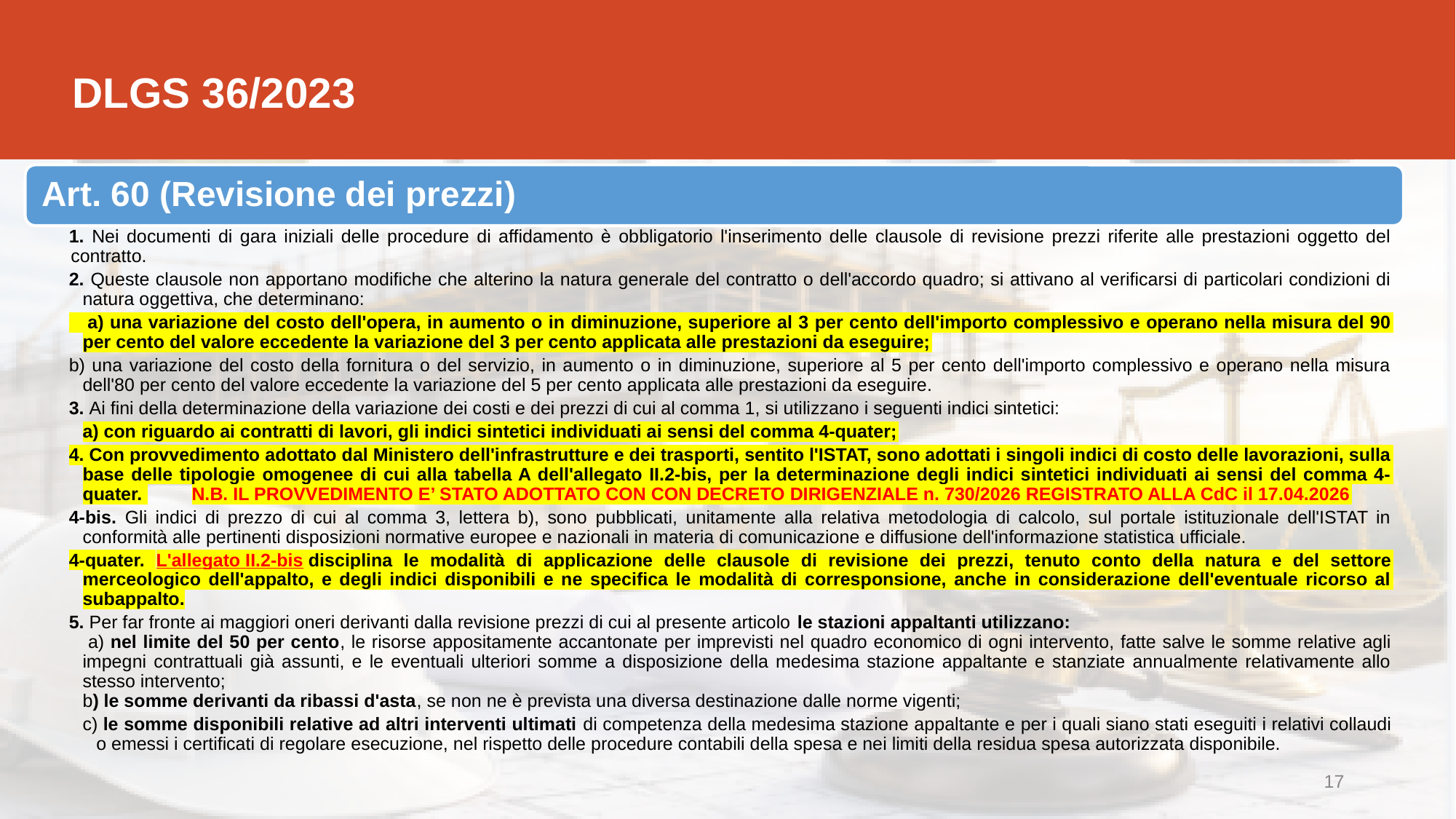

# DLGS 36/2023

Art. 60 (Revisione dei prezzi)
1. Nei documenti di gara iniziali delle procedure di affidamento è obbligatorio l'inserimento delle clausole di revisione prezzi riferite alle prestazioni oggetto del contratto.
2. Queste clausole non apportano modifiche che alterino la natura generale del contratto o dell'accordo quadro; si attivano al verificarsi di particolari condizioni di natura oggettiva, che determinano:
   a) una variazione del costo dell'opera, in aumento o in diminuzione, superiore al 3 per cento dell'importo complessivo e operano nella misura del 90 per cento del valore eccedente la variazione del 3 per cento applicata alle prestazioni da eseguire;
b) una variazione del costo della fornitura o del servizio, in aumento o in diminuzione, superiore al 5 per cento dell'importo complessivo e operano nella misura dell'80 per cento del valore eccedente la variazione del 5 per cento applicata alle prestazioni da eseguire.
3. Ai fini della determinazione della variazione dei costi e dei prezzi di cui al comma 1, si utilizzano i seguenti indici sintetici:
a) con riguardo ai contratti di lavori, gli indici sintetici individuati ai sensi del comma 4-quater;
4. Con provvedimento adottato dal Ministero dell'infrastrutture e dei trasporti, sentito l'ISTAT, sono adottati i singoli indici di costo delle lavorazioni, sulla base delle tipologie omogenee di cui alla tabella A dell'allegato II.2-bis, per la determinazione degli indici sintetici individuati ai sensi del comma 4-quater. 	N.B. IL PROVVEDIMENTO E’ STATO ADOTTATO CON CON DECRETO DIRIGENZIALE n. 730/2026 REGISTRATO ALLA CdC il 17.04.2026
4-bis. Gli indici di prezzo di cui al comma 3, lettera b), sono pubblicati, unitamente alla relativa metodologia di calcolo, sul portale istituzionale dell'ISTAT in conformità alle pertinenti disposizioni normative europee e nazionali in materia di comunicazione e diffusione dell'informazione statistica ufficiale.
4-quater. L'allegato II.2-bis disciplina le modalità di applicazione delle clausole di revisione dei prezzi, tenuto conto della natura e del settore merceologico dell'appalto, e degli indici disponibili e ne specifica le modalità di corresponsione, anche in considerazione dell'eventuale ricorso al subappalto.
5. Per far fronte ai maggiori oneri derivanti dalla revisione prezzi di cui al presente articolo le stazioni appaltanti utilizzano:
   a) nel limite del 50 per cento, le risorse appositamente accantonate per imprevisti nel quadro economico di ogni intervento, fatte salve le somme relative agli impegni contrattuali già assunti, e le eventuali ulteriori somme a disposizione della medesima stazione appaltante e stanziate annualmente relativamente allo stesso intervento;
b) le somme derivanti da ribassi d'asta, se non ne è prevista una diversa destinazione dalle norme vigenti;
c) le somme disponibili relative ad altri interventi ultimati di competenza della medesima stazione appaltante e per i quali siano stati eseguiti i relativi collaudi o emessi i certificati di regolare esecuzione, nel rispetto delle procedure contabili della spesa e nei limiti della residua spesa autorizzata disponibile.
17